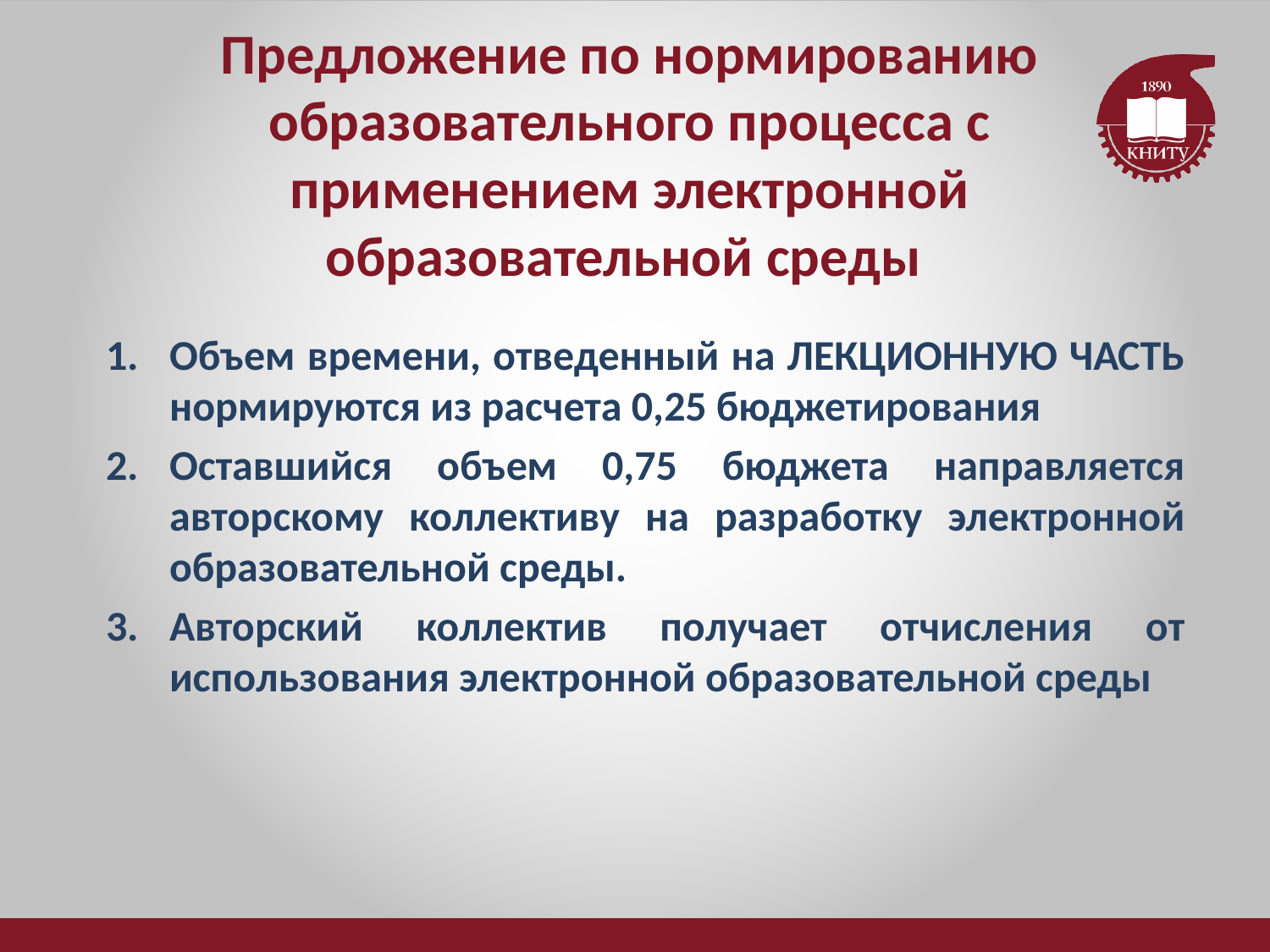

# Предложение по нормированию образовательного процесса с применением электронной образовательной среды
Объем времени, отведенный на ЛЕКЦИОННУЮ ЧАСТЬ нормируются из расчета 0,25 бюджетирования
Оставшийся объем 0,75 бюджета направляется авторскому коллективу на разработку электронной образовательной среды.
Авторский коллектив получает отчисления от использования электронной образовательной среды